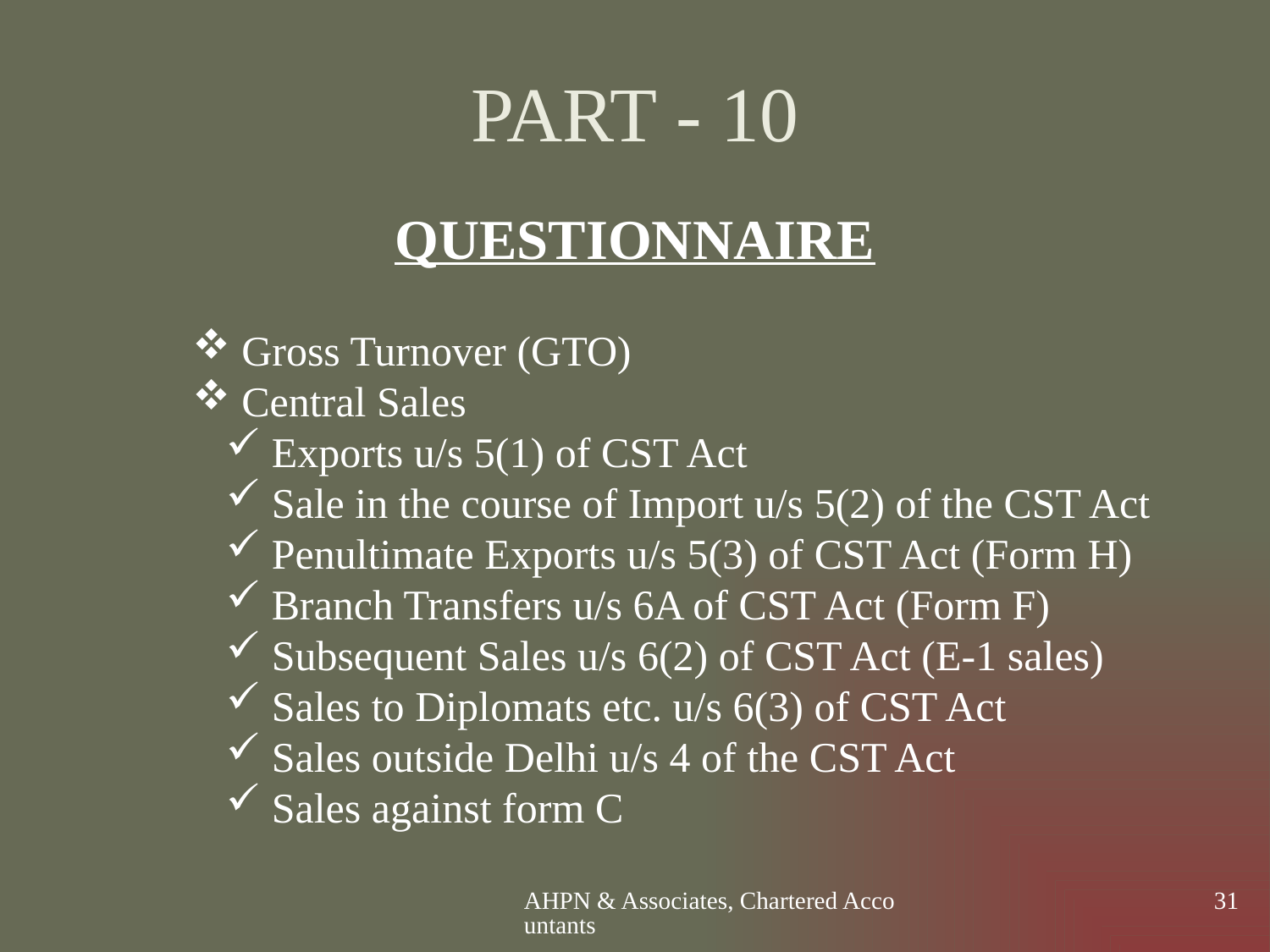

# PART - 10
QUESTIONNAIRE
 Gross Turnover (GTO)
 Central Sales
 Exports u/s 5(1) of CST Act
 Sale in the course of Import u/s 5(2) of the CST Act
 Penultimate Exports u/s 5(3) of CST Act (Form H)
 Branch Transfers u/s 6A of CST Act (Form F)
 Subsequent Sales u/s 6(2) of CST Act (E-1 sales)
 Sales to Diplomats etc. u/s 6(3) of CST Act
 Sales outside Delhi u/s 4 of the CST Act
 Sales against form C
AHPN & Associates, Chartered Accountants
31